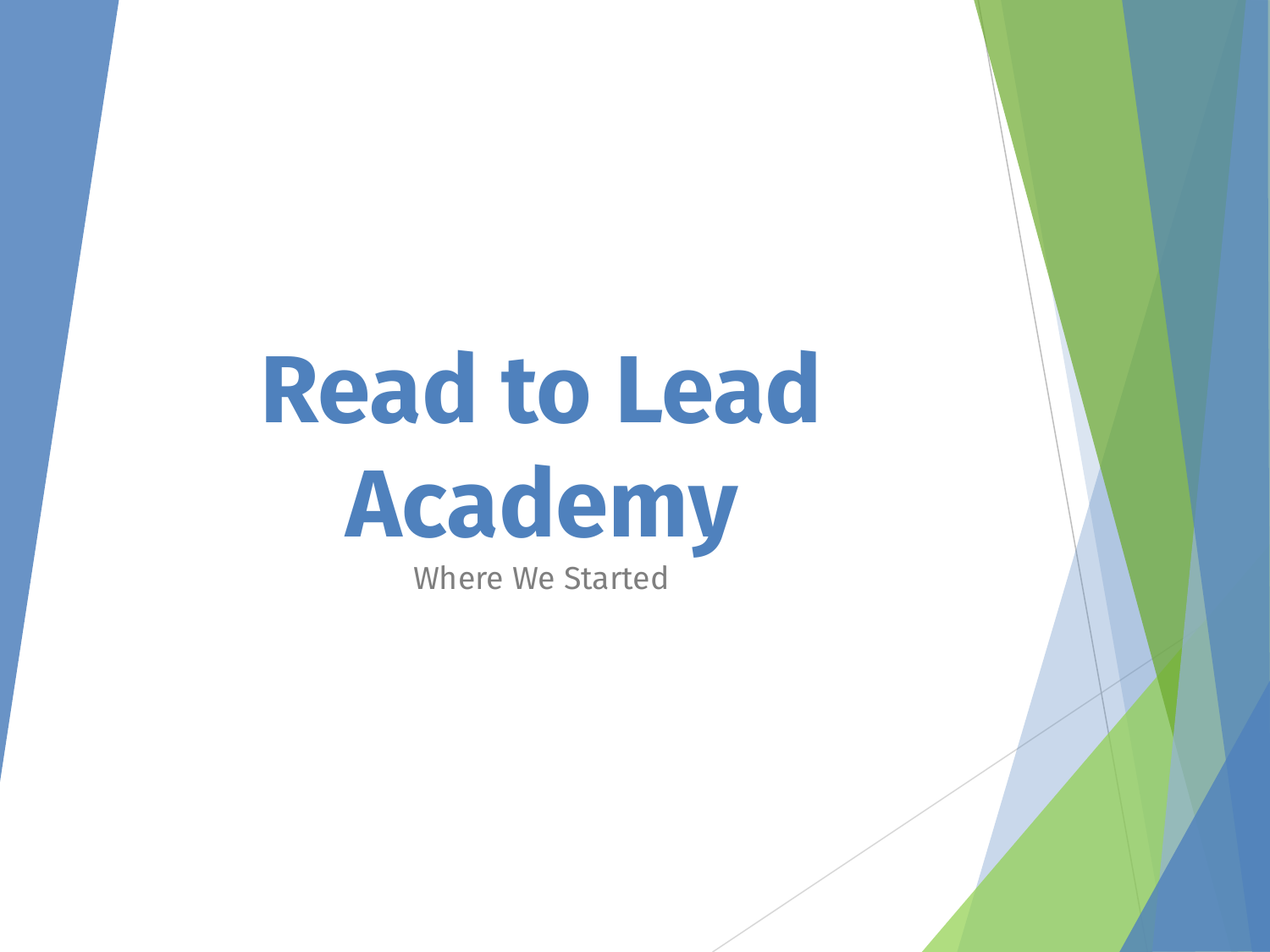

# Read to Lead Academy
Where We Started